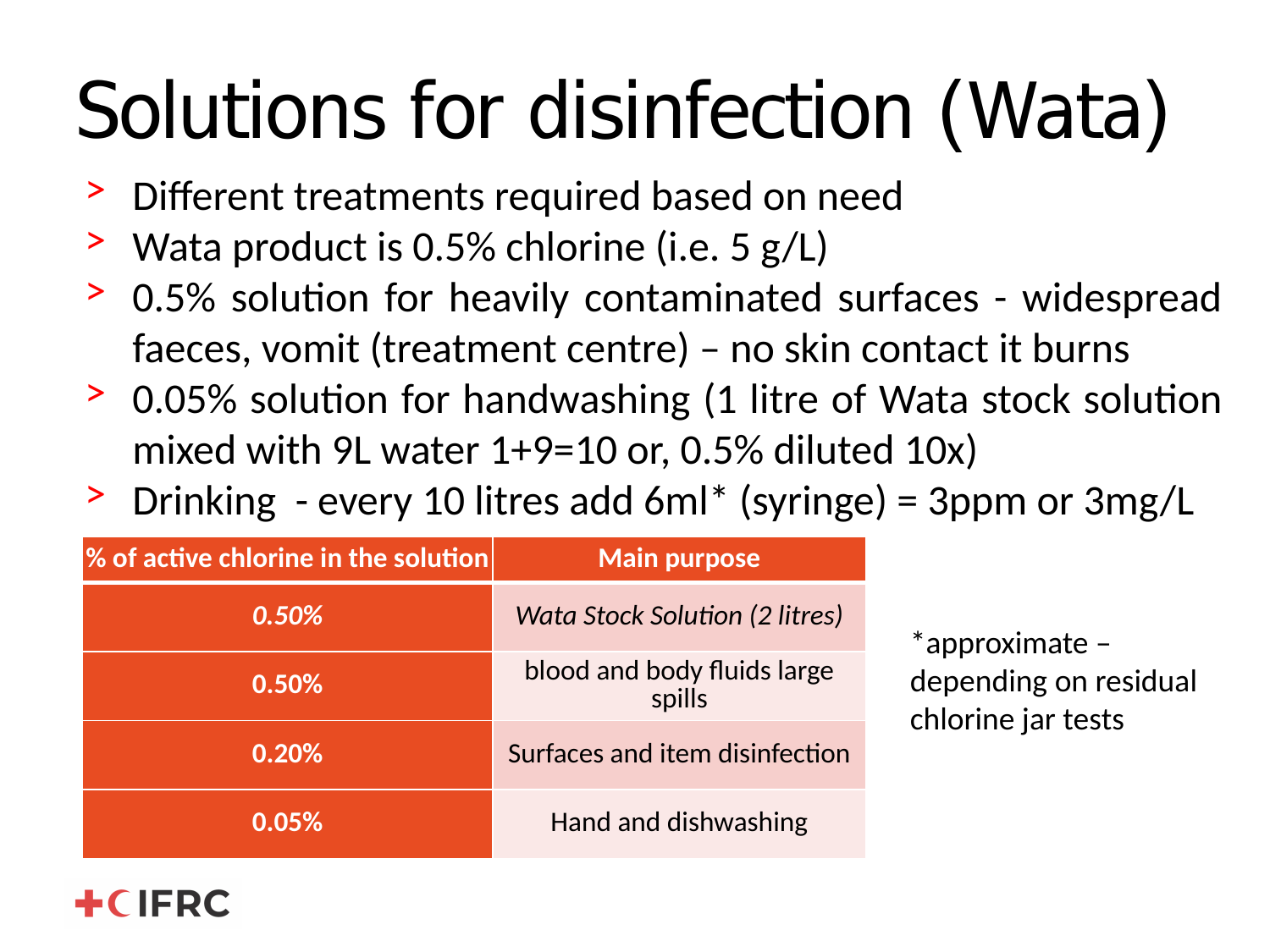

# Solutions for disinfection (Wata)
Different treatments required based on need
Wata product is 0.5% chlorine (i.e. 5 g/L)
0.5% solution for heavily contaminated surfaces - widespread faeces, vomit (treatment centre) – no skin contact it burns
0.05% solution for handwashing (1 litre of Wata stock solution mixed with 9L water 1+9=10 or, 0.5% diluted 10x)
Drinking  - every 10 litres add 6ml* (syringe) = 3ppm or 3mg/L

| % of active chlorine in the solution | Main purpose |
| --- | --- |
| 0.50% | Wata Stock Solution (2 litres) |
| 0.50% | blood and body fluids large spills |
| 0.20% | Surfaces and item disinfection |
| 0.05% | Hand and dishwashing |
*approximate – depending on residual chlorine jar tests